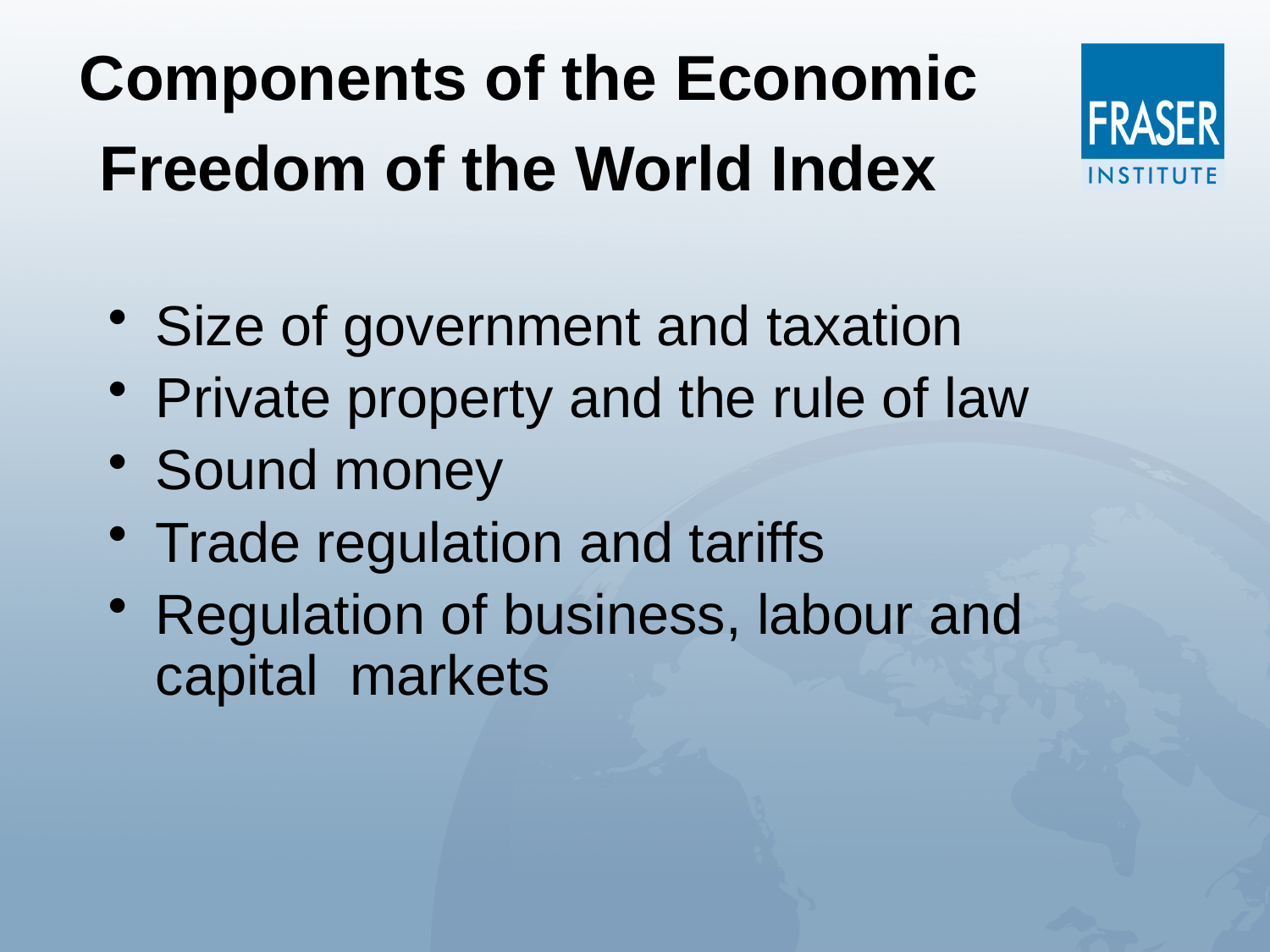

Components of the Economic Freedom of the World Index

Size of government and taxation
Private property and the rule of law
Sound money
Trade regulation and tariffs
Regulation of business, labour and capital  markets